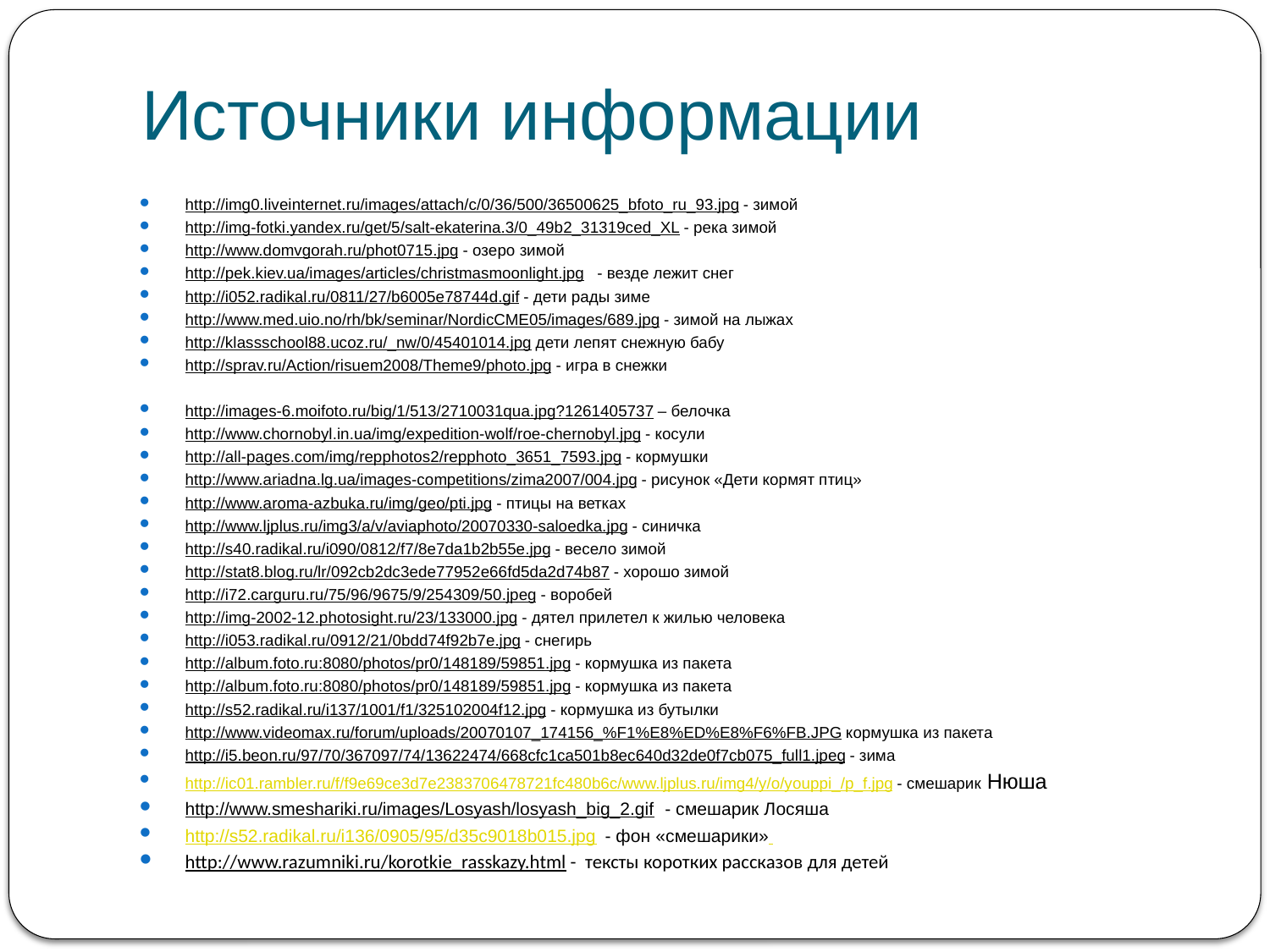

# Источники информации
http://img0.liveinternet.ru/images/attach/c/0/36/500/36500625_bfoto_ru_93.jpg - зимой
http://img-fotki.yandex.ru/get/5/salt-ekaterina.3/0_49b2_31319ced_XL - река зимой
http://www.domvgorah.ru/phot0715.jpg - озеро зимой
http://pek.kiev.ua/images/articles/christmasmoonlight.jpg   - везде лежит снег
http://i052.radikal.ru/0811/27/b6005e78744d.gif - дети рады зиме
http://www.med.uio.no/rh/bk/seminar/NordicCME05/images/689.jpg - зимой на лыжах
http://klassschool88.ucoz.ru/_nw/0/45401014.jpg дети лепят снежную бабу
http://sprav.ru/Action/risuem2008/Theme9/photo.jpg - игра в снежки

http://images-6.moifoto.ru/big/1/513/2710031qua.jpg?1261405737 – белочка
http://www.chornobyl.in.ua/img/expedition-wolf/roe-chernobyl.jpg - косули
http://all-pages.com/img/repphotos2/repphoto_3651_7593.jpg - кормушки
http://www.ariadna.lg.ua/images-competitions/zima2007/004.jpg - рисунок «Дети кормят птиц»
http://www.aroma-azbuka.ru/img/geo/pti.jpg - птицы на ветках
http://www.ljplus.ru/img3/a/v/aviaphoto/20070330-saloedka.jpg - синичка
http://s40.radikal.ru/i090/0812/f7/8e7da1b2b55e.jpg - весело зимой
http://stat8.blog.ru/lr/092cb2dc3ede77952e66fd5da2d74b87 - хорошо зимой
http://i72.carguru.ru/75/96/9675/9/254309/50.jpeg - воробей
http://img-2002-12.photosight.ru/23/133000.jpg - дятел прилетел к жилью человека
http://i053.radikal.ru/0912/21/0bdd74f92b7e.jpg - снегирь
http://album.foto.ru:8080/photos/pr0/148189/59851.jpg - кормушка из пакета
http://album.foto.ru:8080/photos/pr0/148189/59851.jpg - кормушка из пакета
http://s52.radikal.ru/i137/1001/f1/325102004f12.jpg - кормушка из бутылки
http://www.videomax.ru/forum/uploads/20070107_174156_%F1%E8%ED%E8%F6%FB.JPG кормушка из пакета
http://i5.beon.ru/97/70/367097/74/13622474/668cfc1ca501b8ec640d32de0f7cb075_full1.jpeg - зима
http://ic01.rambler.ru/f/f9e69ce3d7e2383706478721fc480b6c/www.ljplus.ru/img4/y/o/youppi_/p_f.jpg - смешарик Нюша
http://www.smeshariki.ru/images/Losyash/losyash_big_2.gif - смешарик Лосяша
http://s52.radikal.ru/i136/0905/95/d35c9018b015.jpg - фон «смешарики»
http://www.razumniki.ru/korotkie_rasskazy.html -  тексты коротких рассказов для детей